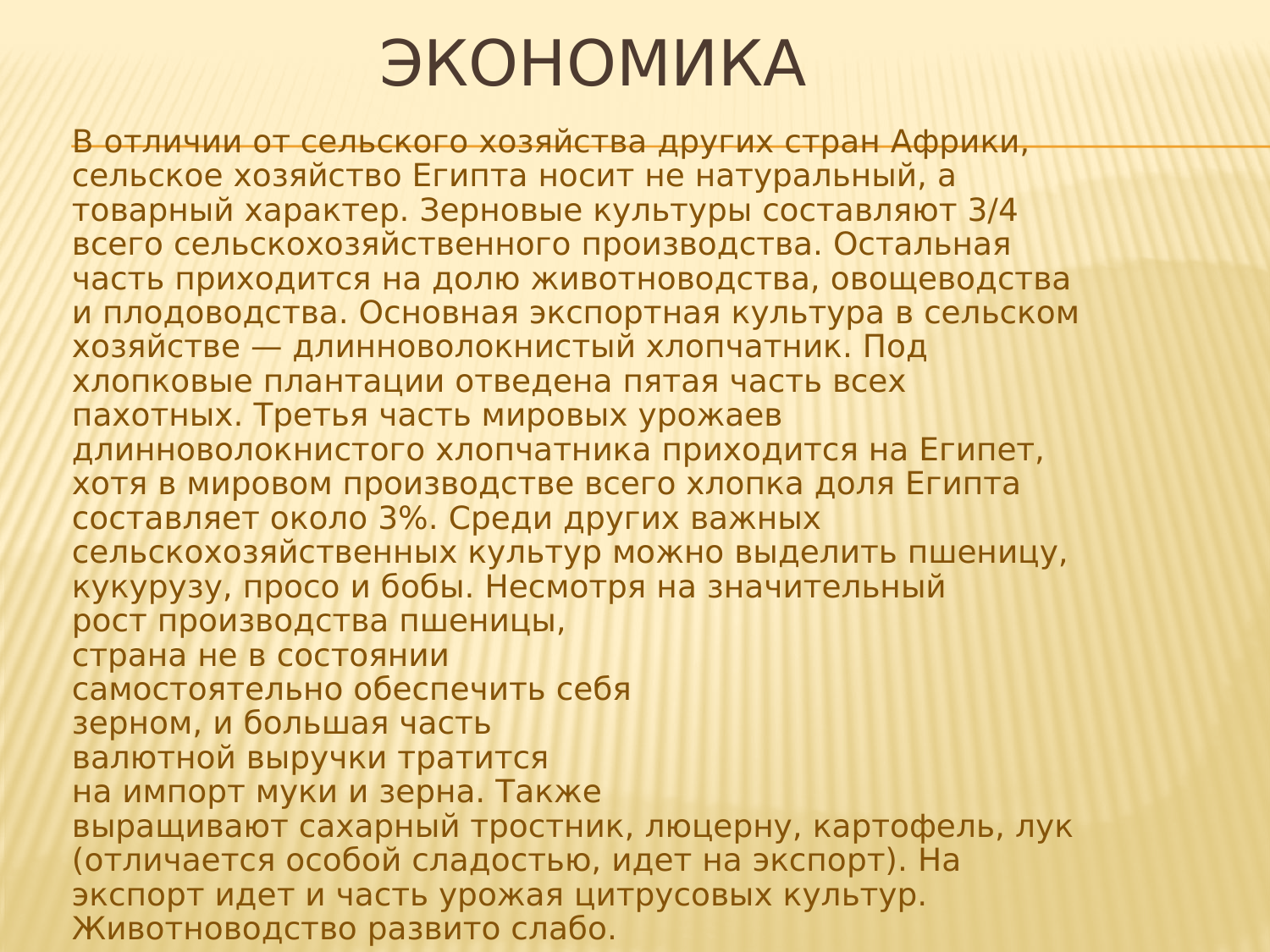

# Экономика
В отличии от сельского хозяйства других стран Африки, сельское хозяйство Египта носит не натуральный, а товарный характер. Зерновые культуры составляют 3/4 всего сельскохозяйственного производства. Остальная часть приходится на долю животноводства, овощеводства и плодоводства. Основная экспортная культура в сельском хозяйстве — длинноволокнистый хлопчатник. Под хлопковые плантации отведена пятая часть всех пахотных. Третья часть мировых урожаев длинноволокнистого хлопчатника приходится на Египет, хотя в мировом производстве всего хлопка доля Египта составляет около 3%. Среди других важных сельскохозяйственных культур можно выделить пшеницу, кукурузу, просо и бобы. Несмотря на значительный
рост производства пшеницы,
страна не в состоянии
самостоятельно обеспечить себя
зерном, и большая часть
валютной выручки тратится
на импорт муки и зерна. Также
выращивают сахарный тростник, люцерну, картофель, лук (отличается особой сладостью, идет на экспорт). На экспорт идет и часть урожая цитрусовых культур. Животноводство развито слабо.